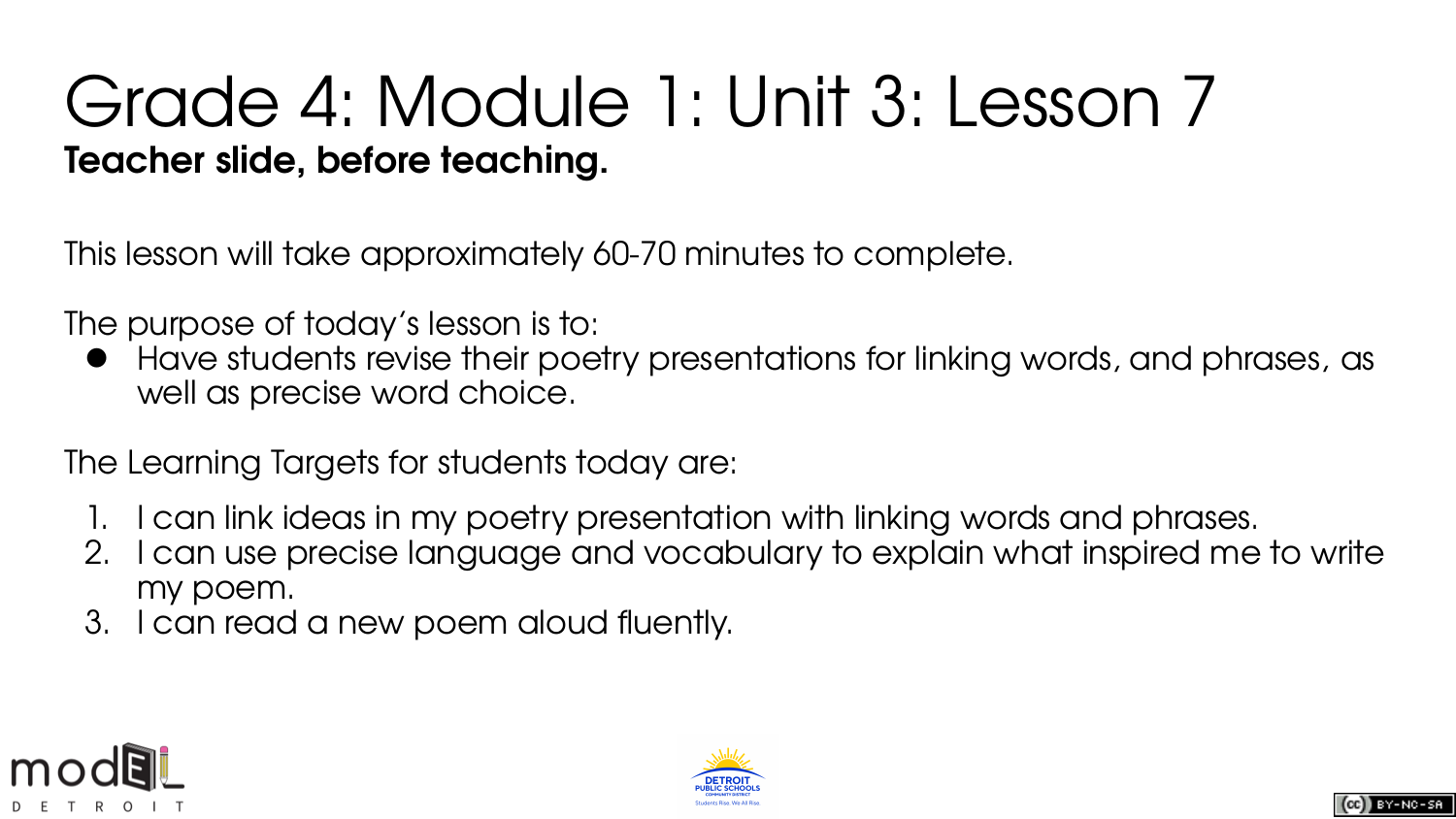

# Grade 4: Module 1: Unit 3: Lesson 7
Teacher slide, before teaching.
This lesson will take approximately 60-70 minutes to complete.

The purpose of today’s lesson is to:
Have students revise their poetry presentations for linking words, and phrases, as well as precise word choice.

The Learning Targets for students today are:
I can link ideas in my poetry presentation with linking words and phrases.
I can use precise language and vocabulary to explain what inspired me to write my poem.
I can read a new poem aloud fluently.